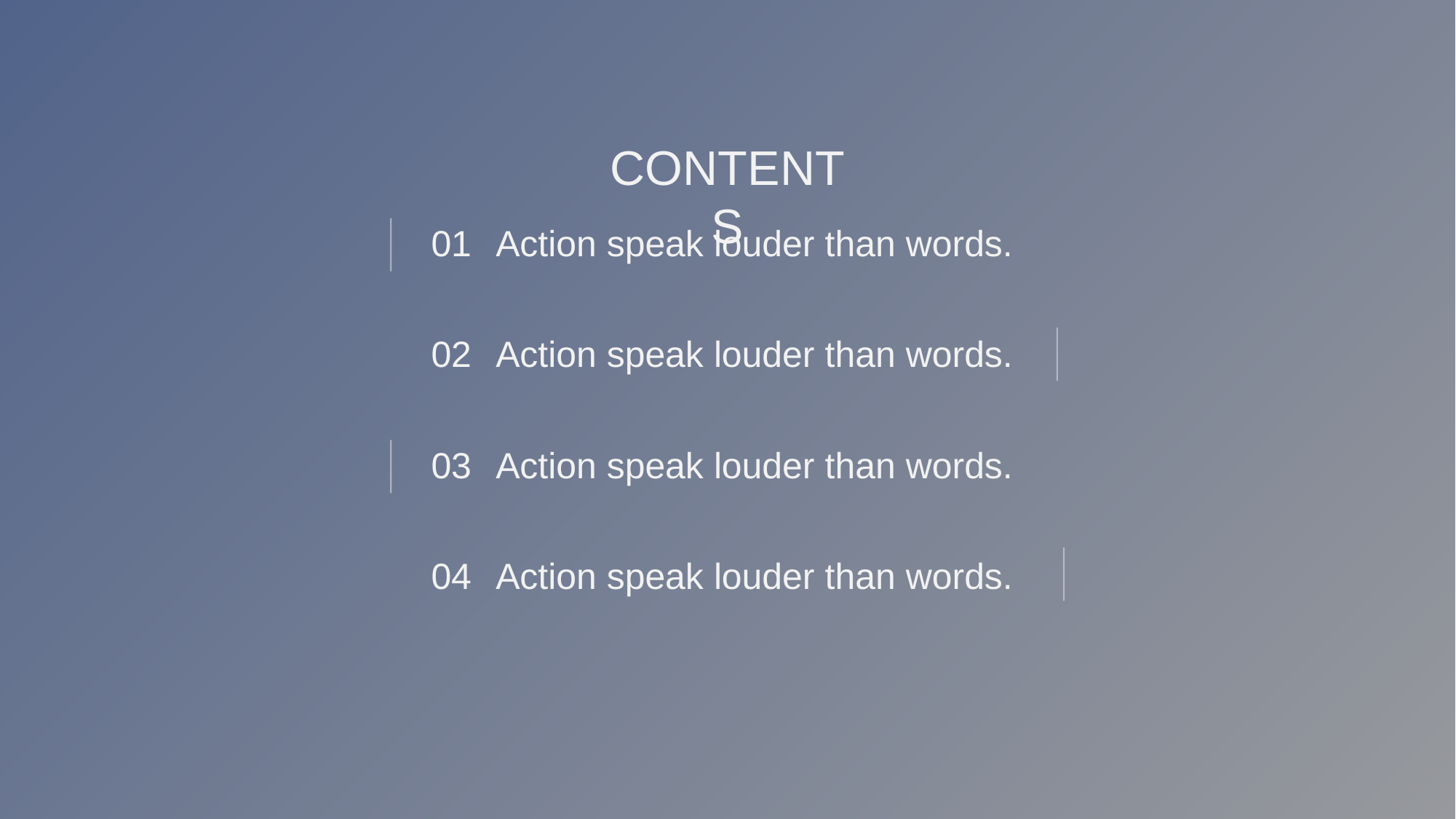

CONTENTS
01
Action speak louder than words.
02
Action speak louder than words.
03
Action speak louder than words.
04
Action speak louder than words.